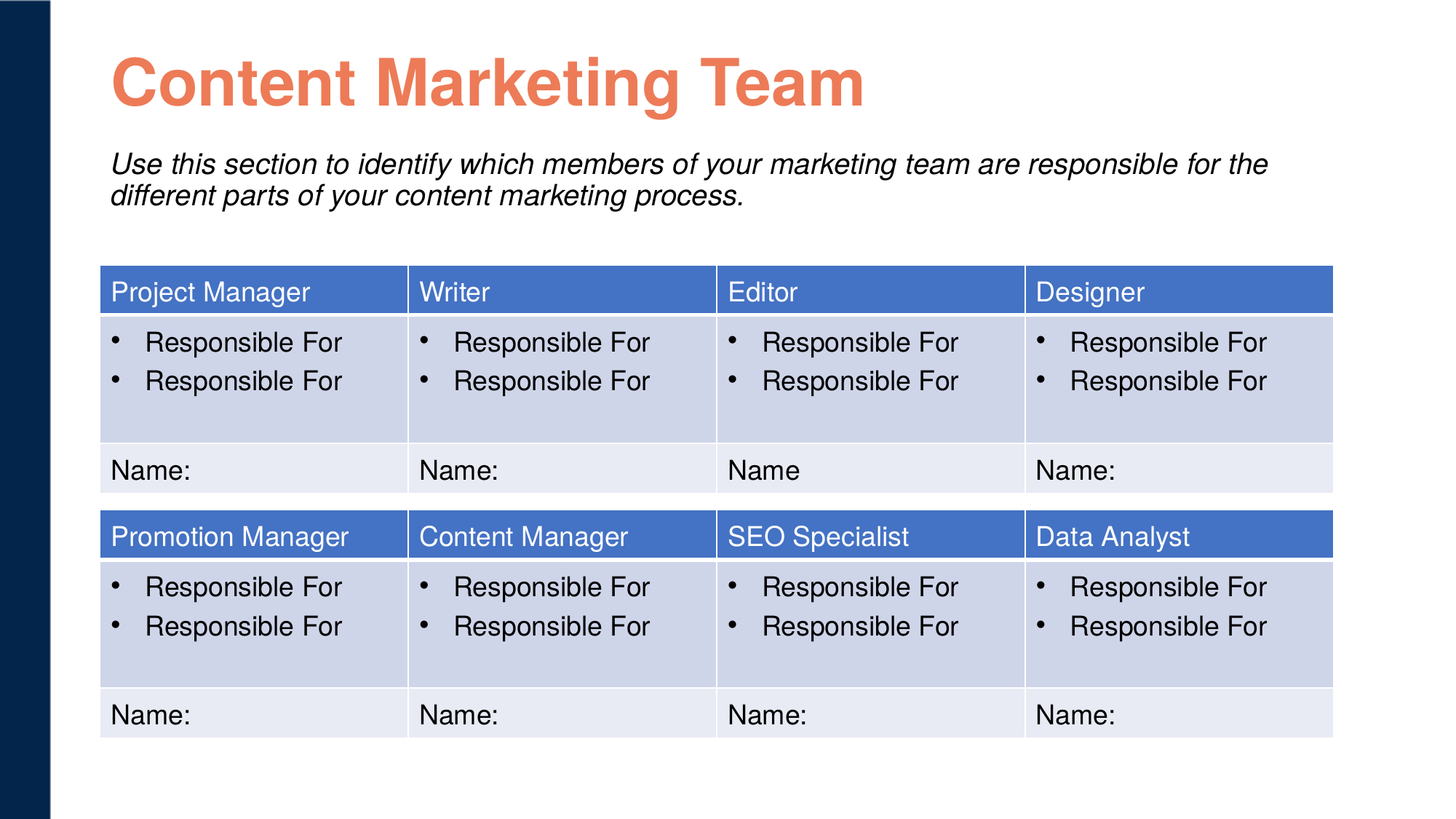

# Content Marketing Team Use this section to identify which members of your marketing team are responsible for the different parts of your content marketing process.
| Project Manager | Writer | Editor | Designer |
| --- | --- | --- | --- |
| Responsible For Responsible For | Responsible For Responsible For | Responsible For Responsible For | Responsible For Responsible For |
| Name: | Name: | Name | Name: |
| Promotion Manager | Content Manager | SEO Specialist | Data Analyst |
| --- | --- | --- | --- |
| Responsible For Responsible For | Responsible For Responsible For | Responsible For Responsible For | Responsible For Responsible For |
| Name: | Name: | Name: | Name: |